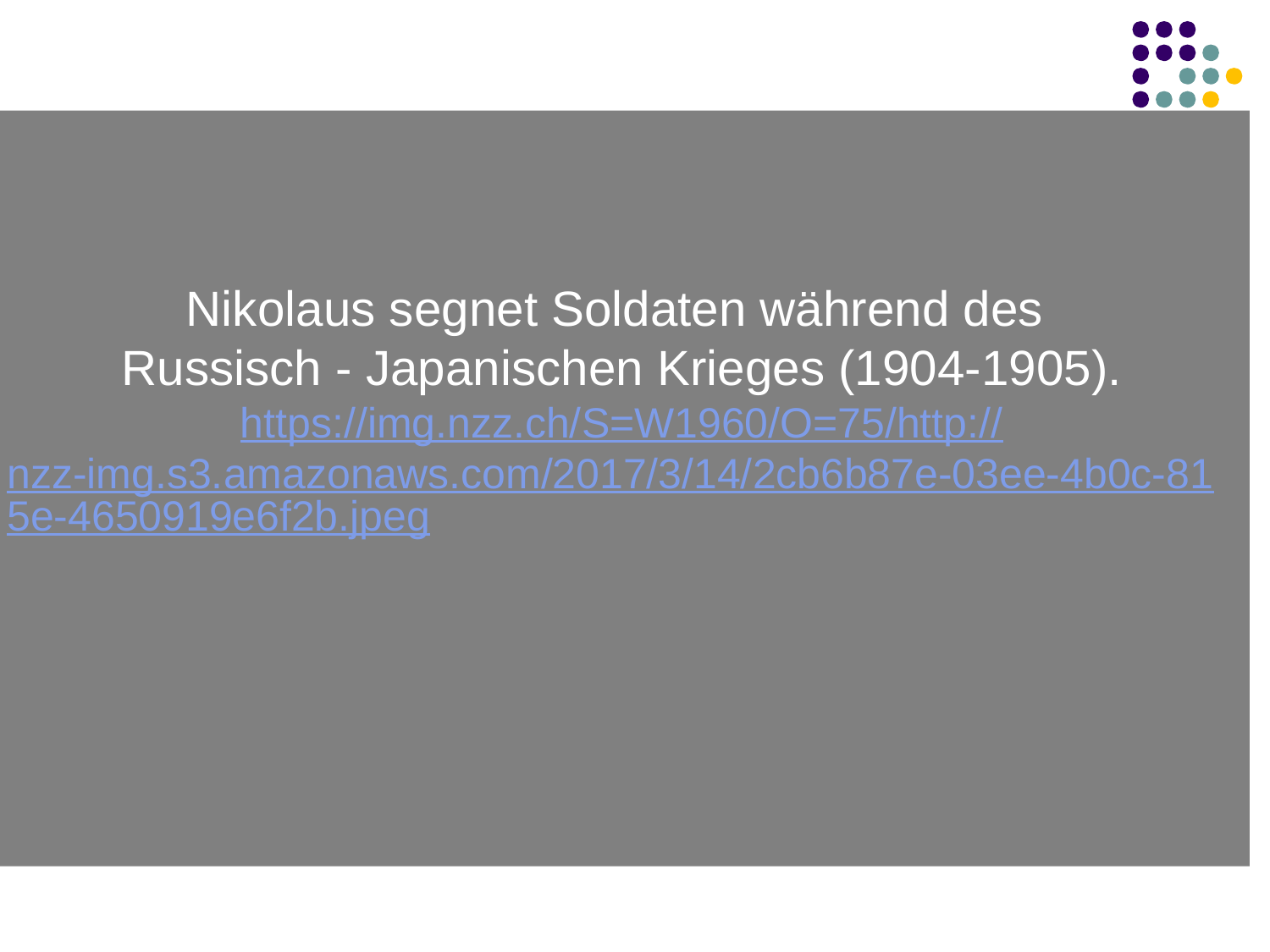

#
Nikolaus segnet Soldaten während des
Russisch - Japanischen Krieges (1904-1905).
https://img.nzz.ch/S=W1960/O=75/http://nzz-img.s3.amazonaws.com/2017/3/14/2cb6b87e-03ee-4b0c-815e-4650919e6f2b.jpeg